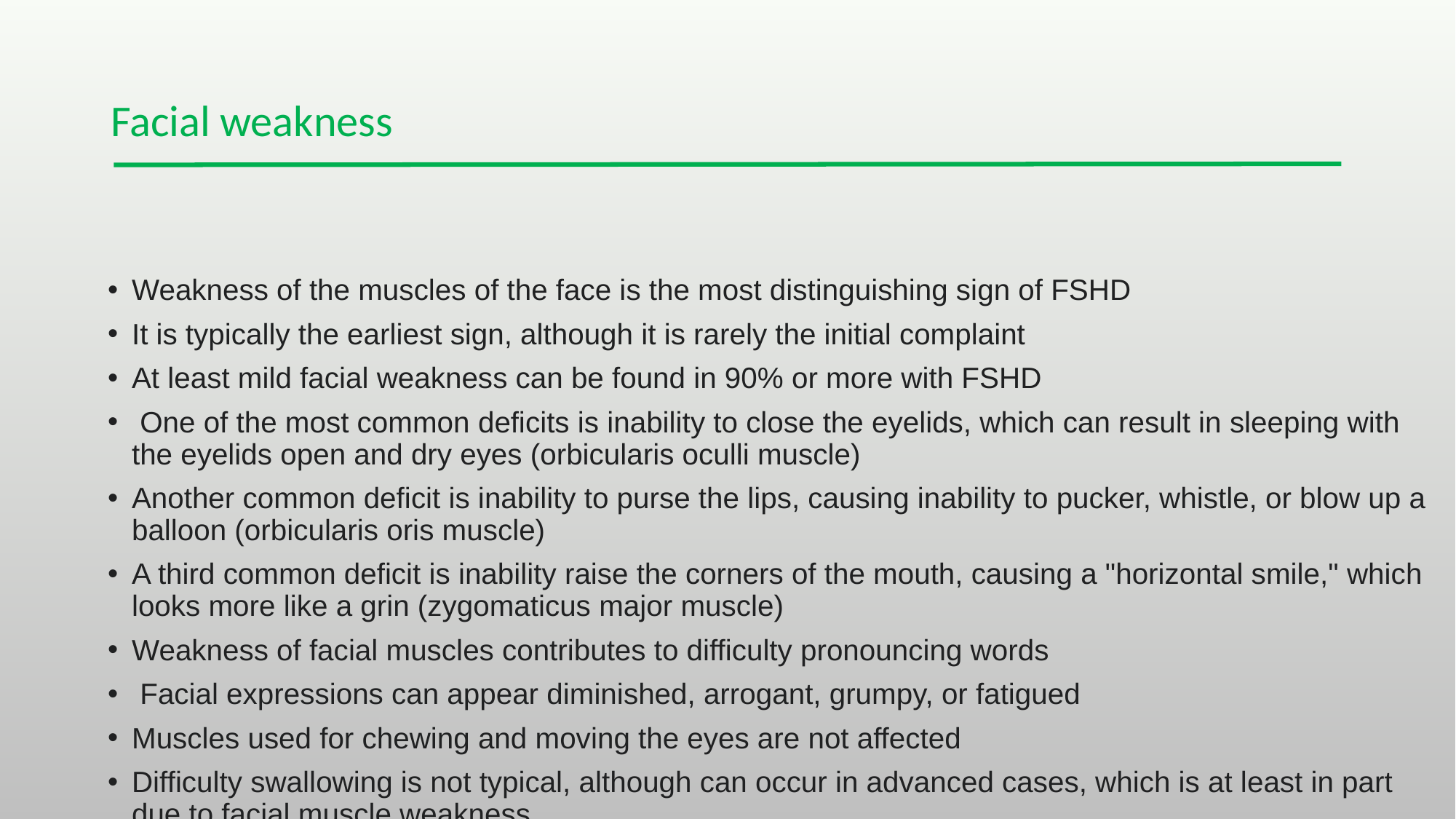

# Facial weakness

Weakness of the muscles of the face is the most distinguishing sign of FSHD
It is typically the earliest sign, although it is rarely the initial complaint
At least mild facial weakness can be found in 90% or more with FSHD
 One of the most common deficits is inability to close the eyelids, which can result in sleeping with the eyelids open and dry eyes (orbicularis oculli muscle)
Another common deficit is inability to purse the lips, causing inability to pucker, whistle, or blow up a balloon (orbicularis oris muscle)
A third common deficit is inability raise the corners of the mouth, causing a "horizontal smile," which looks more like a grin (zygomaticus major muscle)
Weakness of facial muscles contributes to difficulty pronouncing words
 Facial expressions can appear diminished, arrogant, grumpy, or fatigued
Muscles used for chewing and moving the eyes are not affected
Difficulty swallowing is not typical, although can occur in advanced cases, which is at least in part due to facial muscle weakness